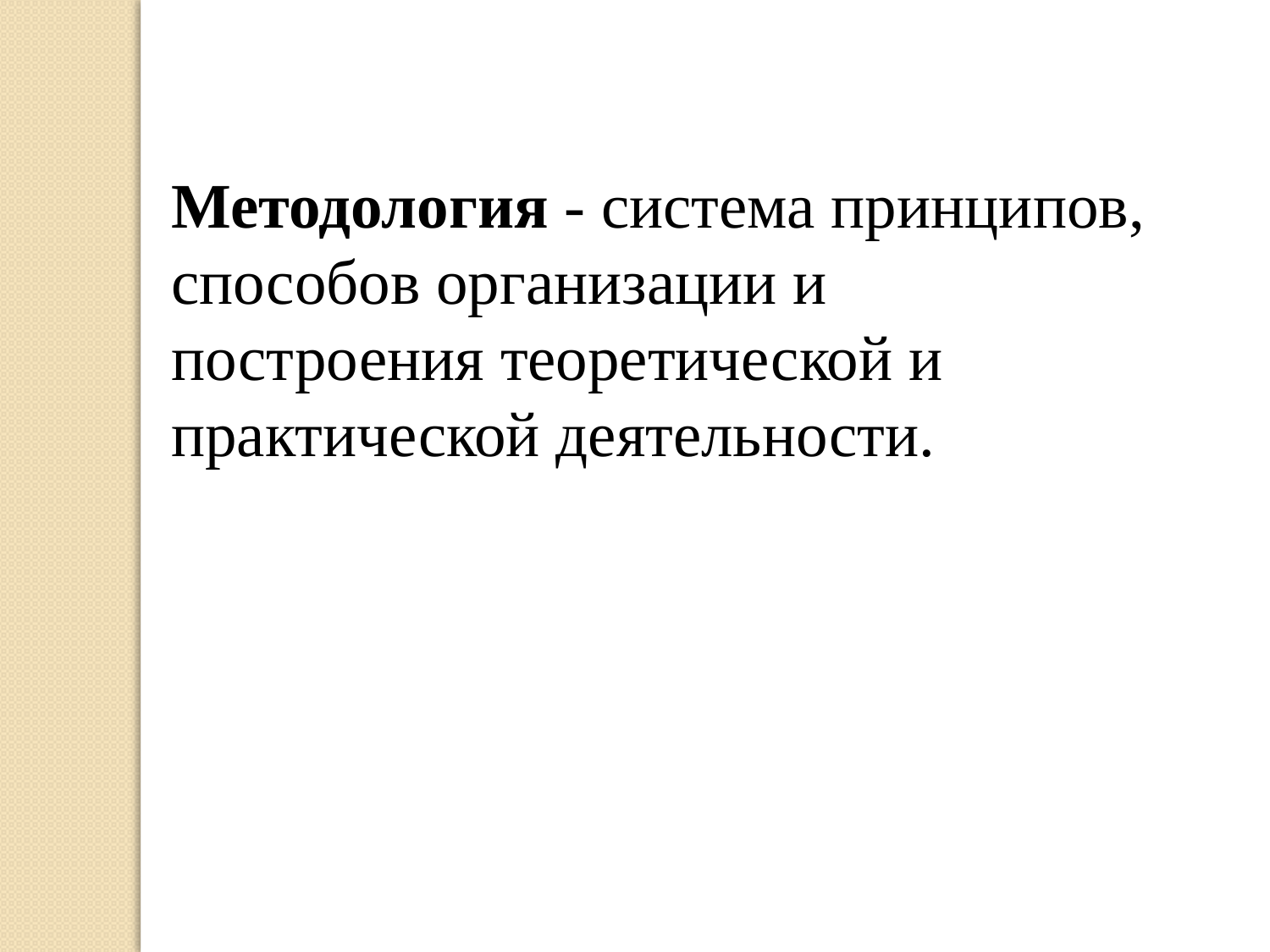

Методология - система принципов, способов организации и построения теоретической и практической деятельности.